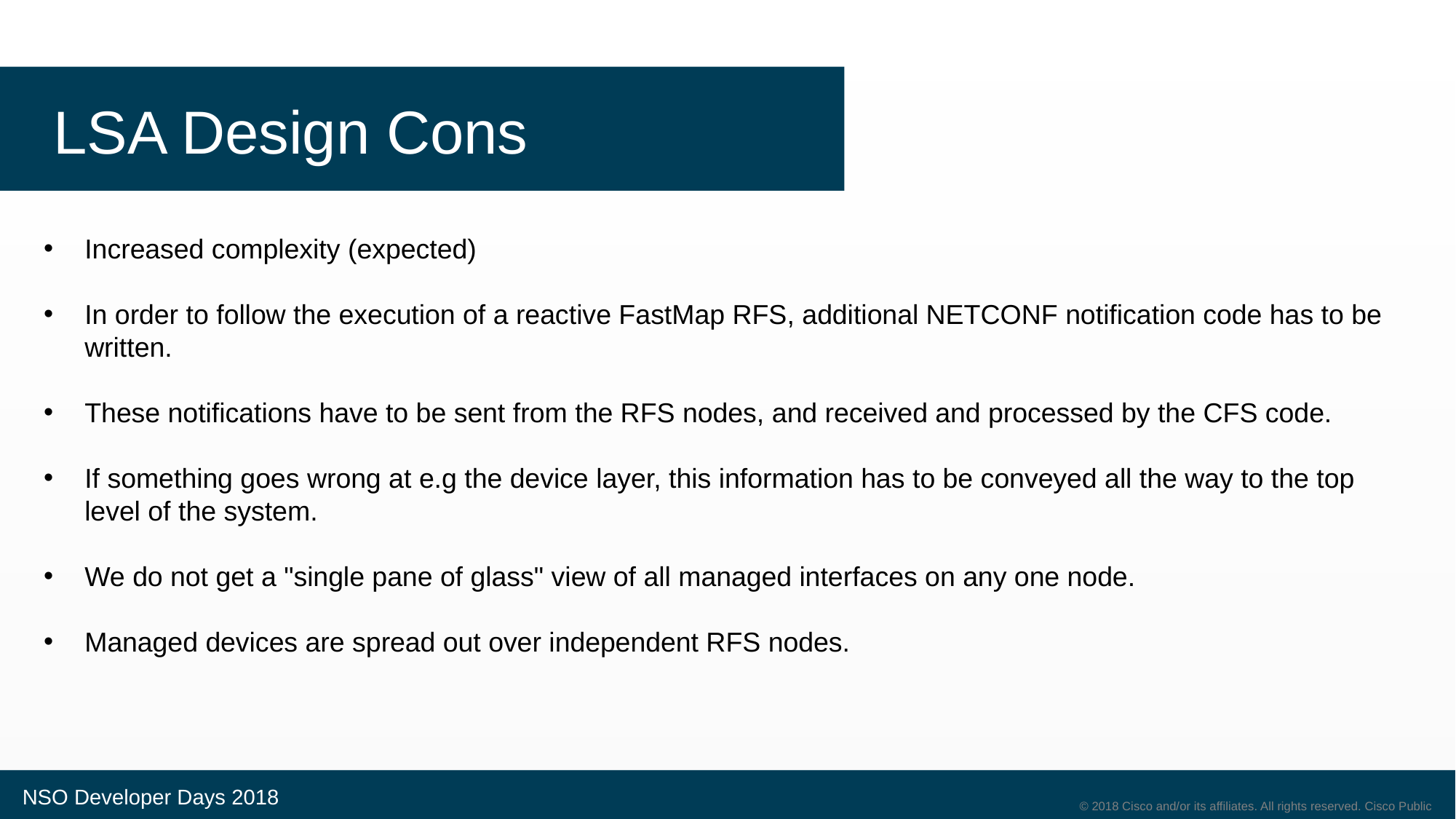

# LSA Design Cons

Increased complexity (expected)

In order to follow the execution of a reactive FastMap RFS, additional NETCONF notification code has to be written.

These notifications have to be sent from the RFS nodes, and received and processed by the CFS code.

If something goes wrong at e.g the device layer, this information has to be conveyed all the way to the top level of the system.

We do not get a "single pane of glass" view of all managed interfaces on any one node.

Managed devices are spread out over independent RFS nodes.